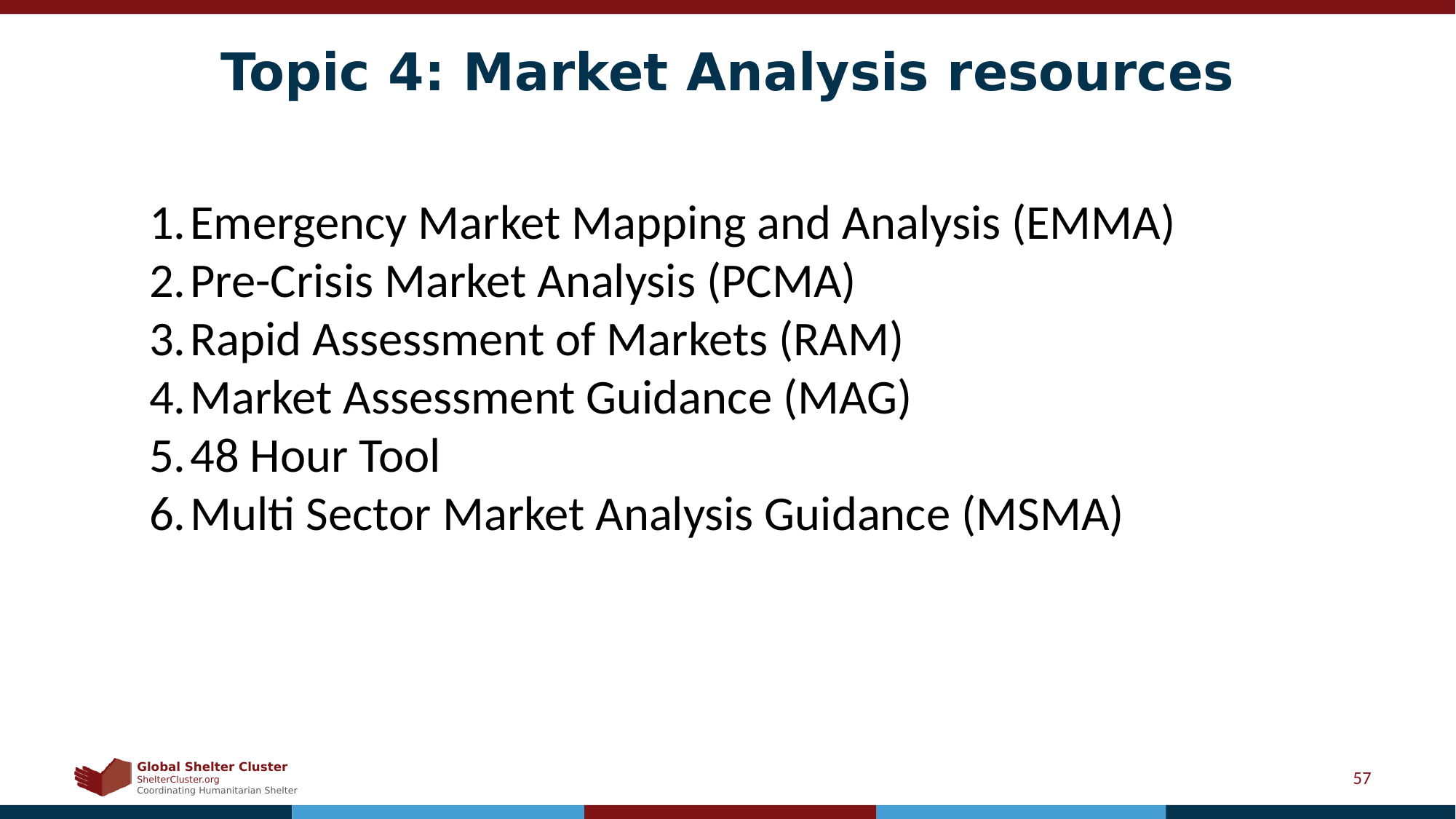

# Topic 4: Market Analysis resources
Emergency Market Mapping and Analysis (EMMA)
Pre-Crisis Market Analysis (PCMA)
Rapid Assessment of Markets (RAM)
Market Assessment Guidance (MAG)
48 Hour Tool
Multi Sector Market Analysis Guidance (MSMA)
57